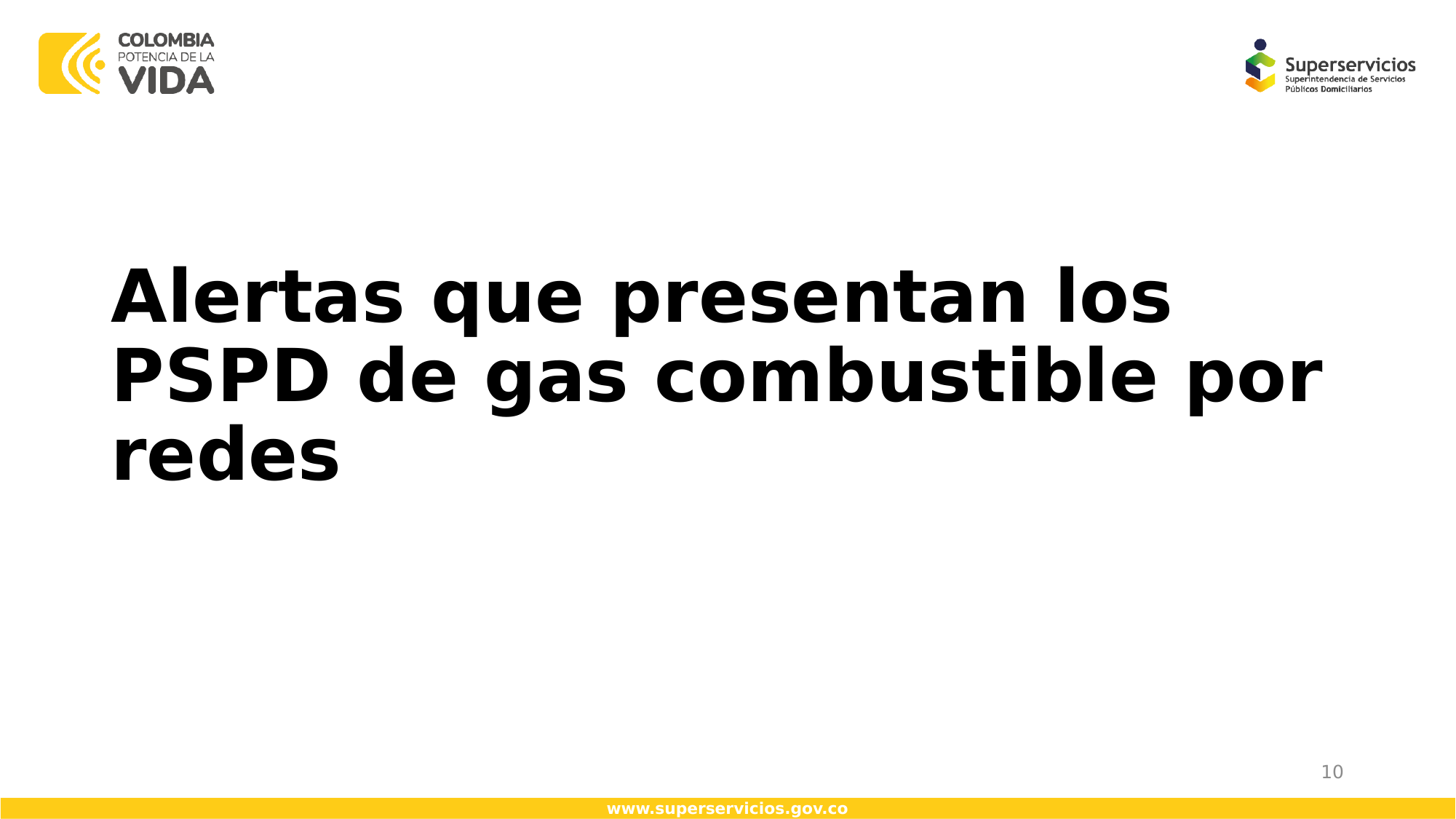

# Alertas que presentan los PSPD de gas combustible por redes
10